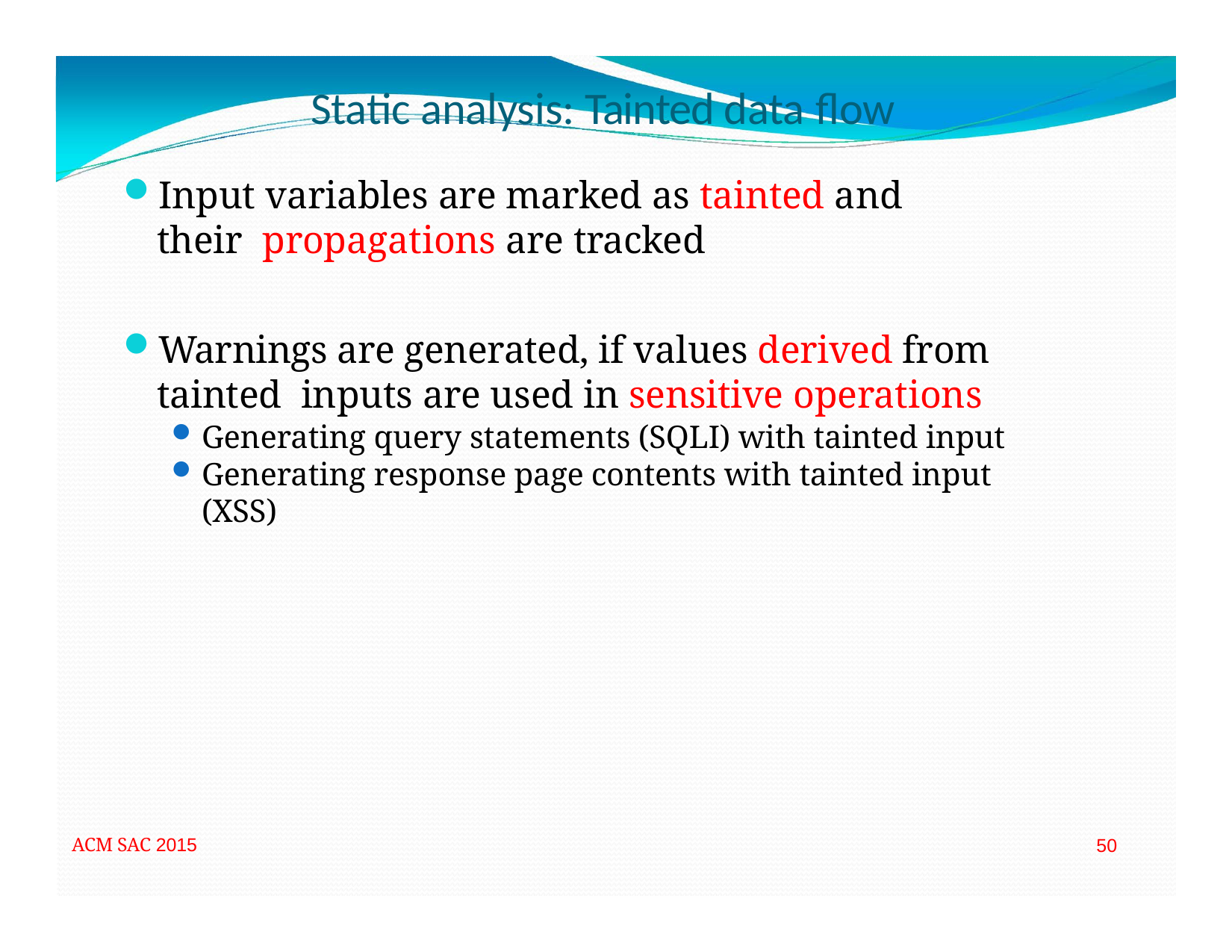

# Static analysis: Tainted data flow
Input variables are marked as tainted and their  propagations are tracked

Warnings are generated, if values derived from tainted  inputs are used in sensitive operations
Generating query statements (SQLI) with tainted input
Generating response page contents with tainted input (XSS)
ACM SAC 2015
50